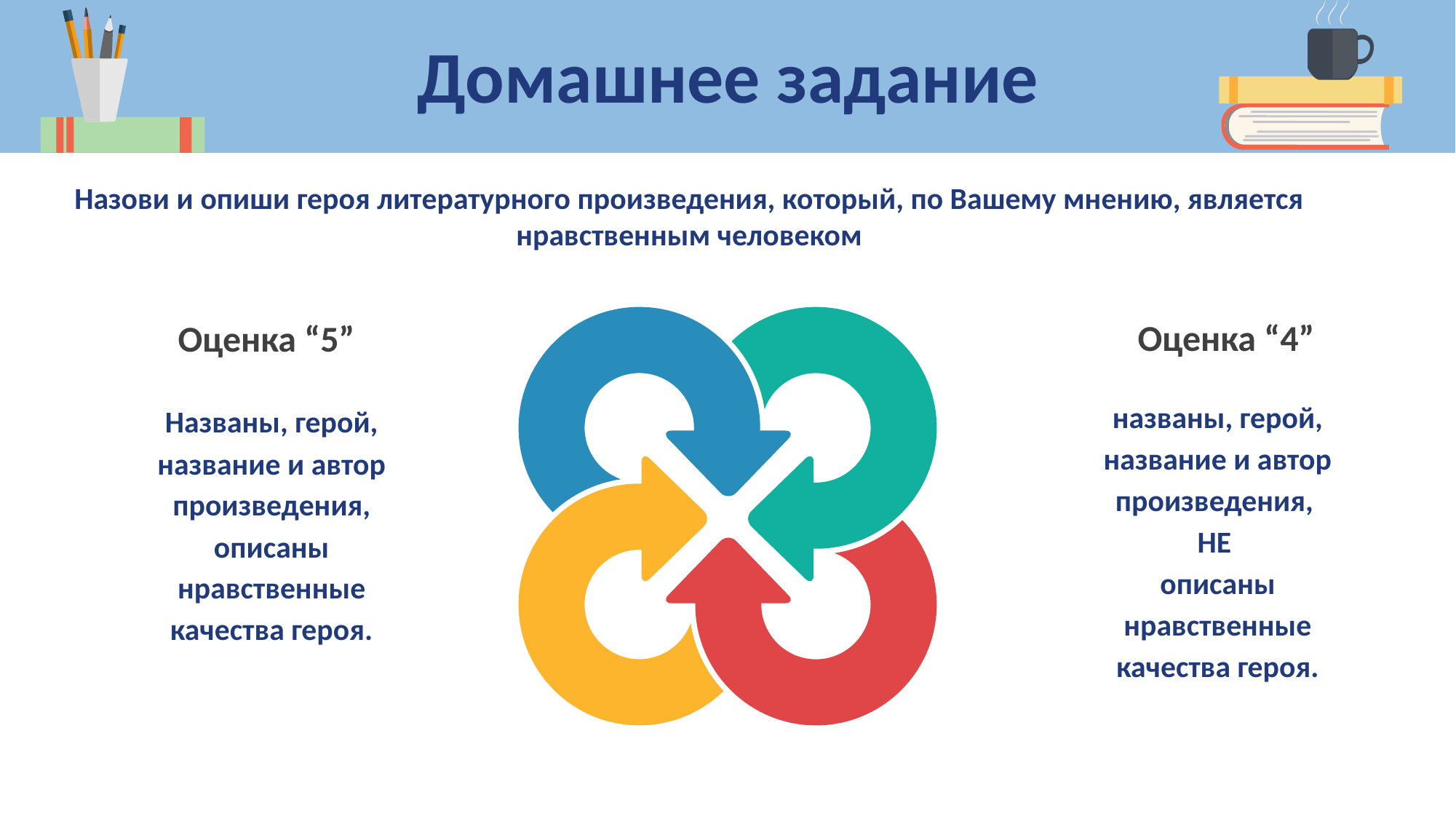

Домашнее задание
Назови и опиши героя литературного произведения, который, по Вашему мнению, является нравственным человеком

названы, герой, название и автор произведения,
НЕ
описаны нравственные качества героя.

Оценка “4”
Оценка “5”
Названы, герой, название и автор произведения, описаны нравственные качества героя.